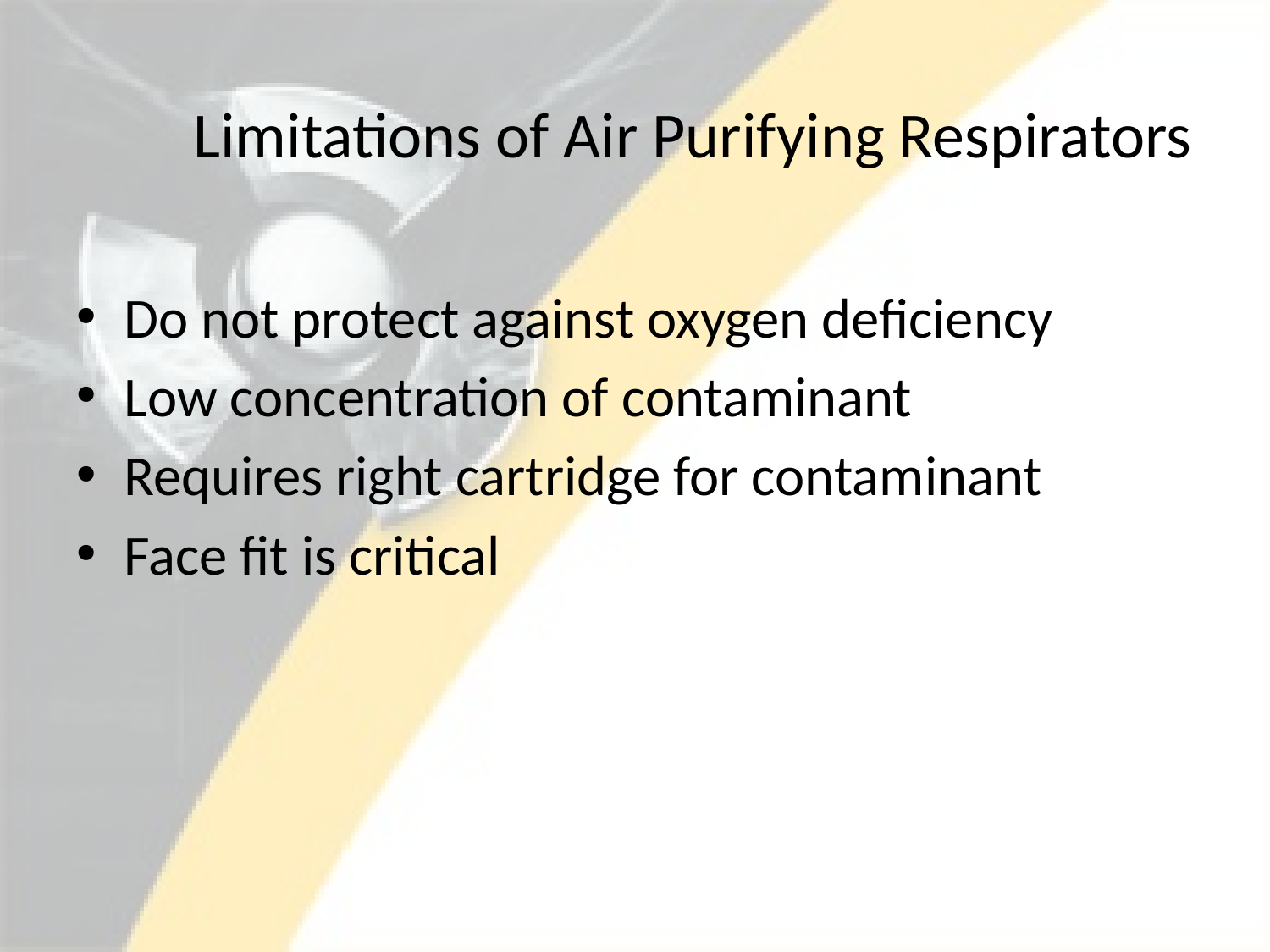

# Limitations of Air Purifying Respirators
Do not protect against oxygen deficiency
Low concentration of contaminant
Requires right cartridge for contaminant
Face fit is critical